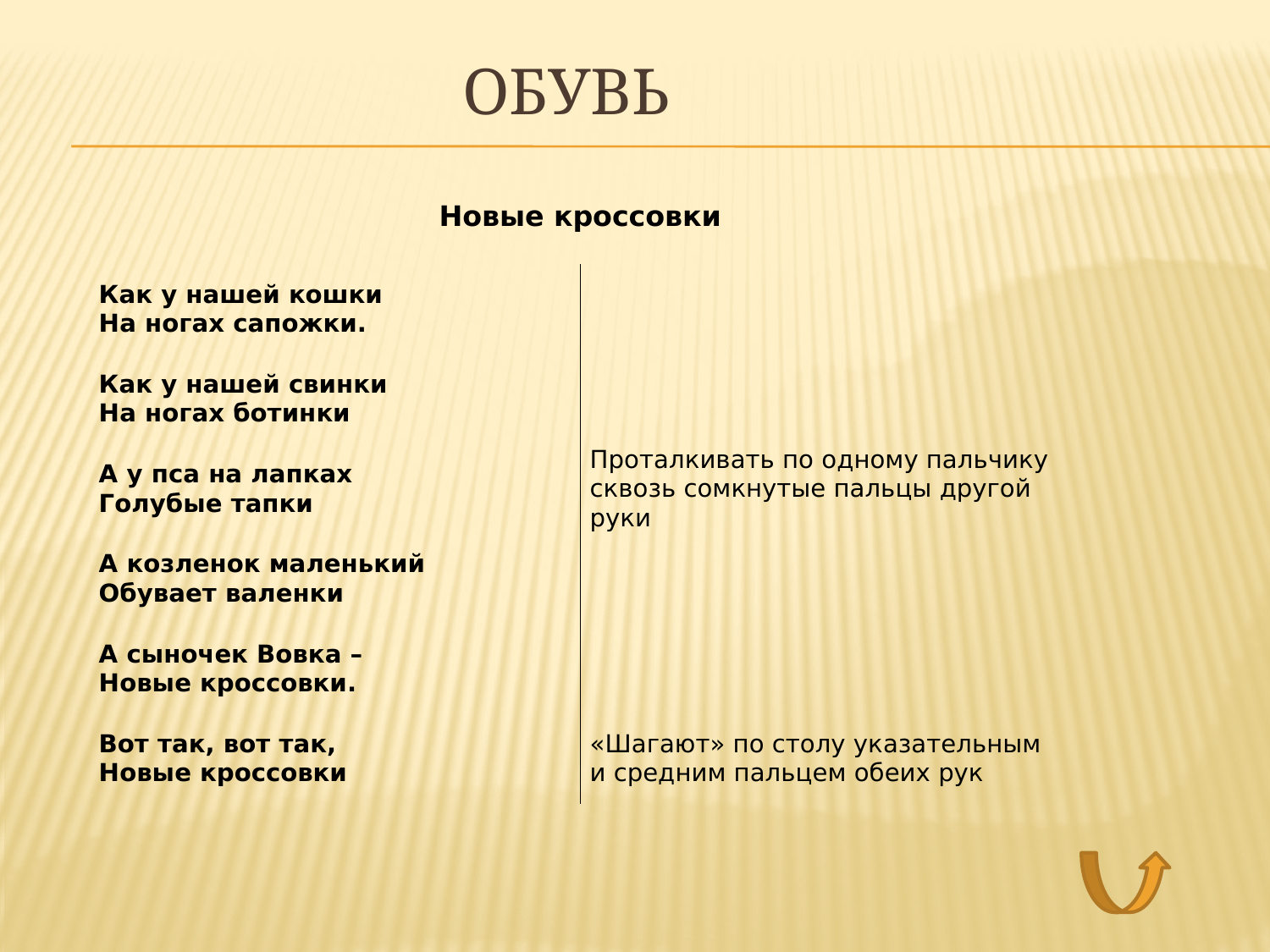

# Обувь
| Новые кроссовки |  |
| --- | --- |
| Как у нашей кошки На ногах сапожки. | Проталкивать по одному пальчику сквозь сомкнутые пальцы другой руки |
| Как у нашей свинки На ногах ботинки |  |
| А у пса на лапках Голубые тапки |  |
| А козленок маленький Обувает валенки |  |
| А сыночек Вовка – Новые кроссовки. |  |
| Вот так, вот так, Новые кроссовки | «Шагают» по столу указательным и средним пальцем обеих рук |